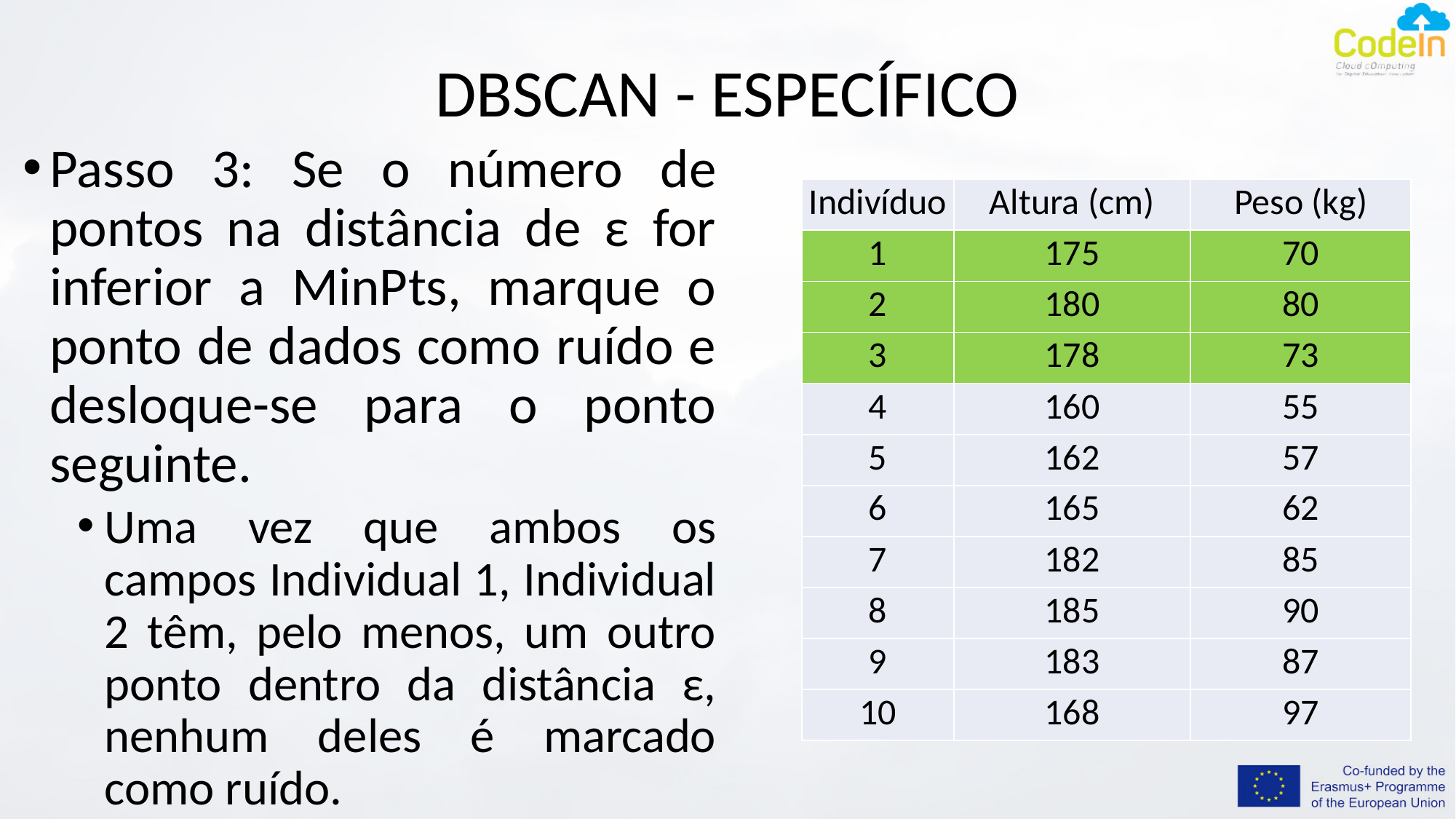

# DBSCAN - ESPECÍFICO
Passo 3: Se o número de pontos na distância de ε for inferior a MinPts, marque o ponto de dados como ruído e desloque-se para o ponto seguinte.
Uma vez que ambos os campos Individual 1, Individual 2 têm, pelo menos, um outro ponto dentro da distância ε, nenhum deles é marcado como ruído.
| Indivíduo | Altura (cm) | Peso (kg) |
| --- | --- | --- |
| 1 | 175 | 70 |
| 2 | 180 | 80 |
| 3 | 178 | 73 |
| 4 | 160 | 55 |
| 5 | 162 | 57 |
| 6 | 165 | 62 |
| 7 | 182 | 85 |
| 8 | 185 | 90 |
| 9 | 183 | 87 |
| 10 | 168 | 97 |